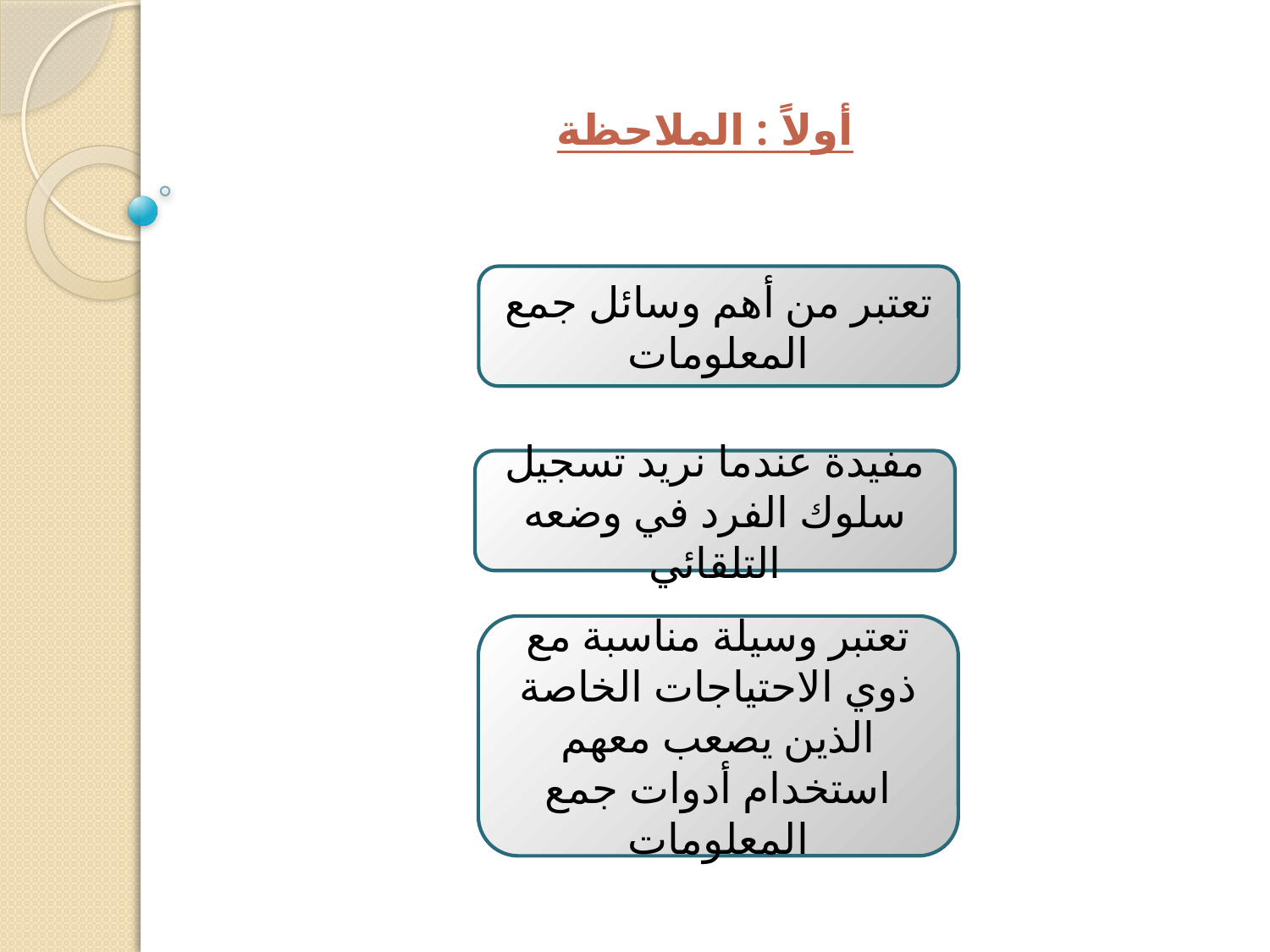

أولاً : الملاحظة
تعتبر من أهم وسائل جمع المعلومات
مفيدة عندما نريد تسجيل سلوك الفرد في وضعه التلقائي
تعتبر وسيلة مناسبة مع ذوي الاحتياجات الخاصة الذين يصعب معهم استخدام أدوات جمع المعلومات